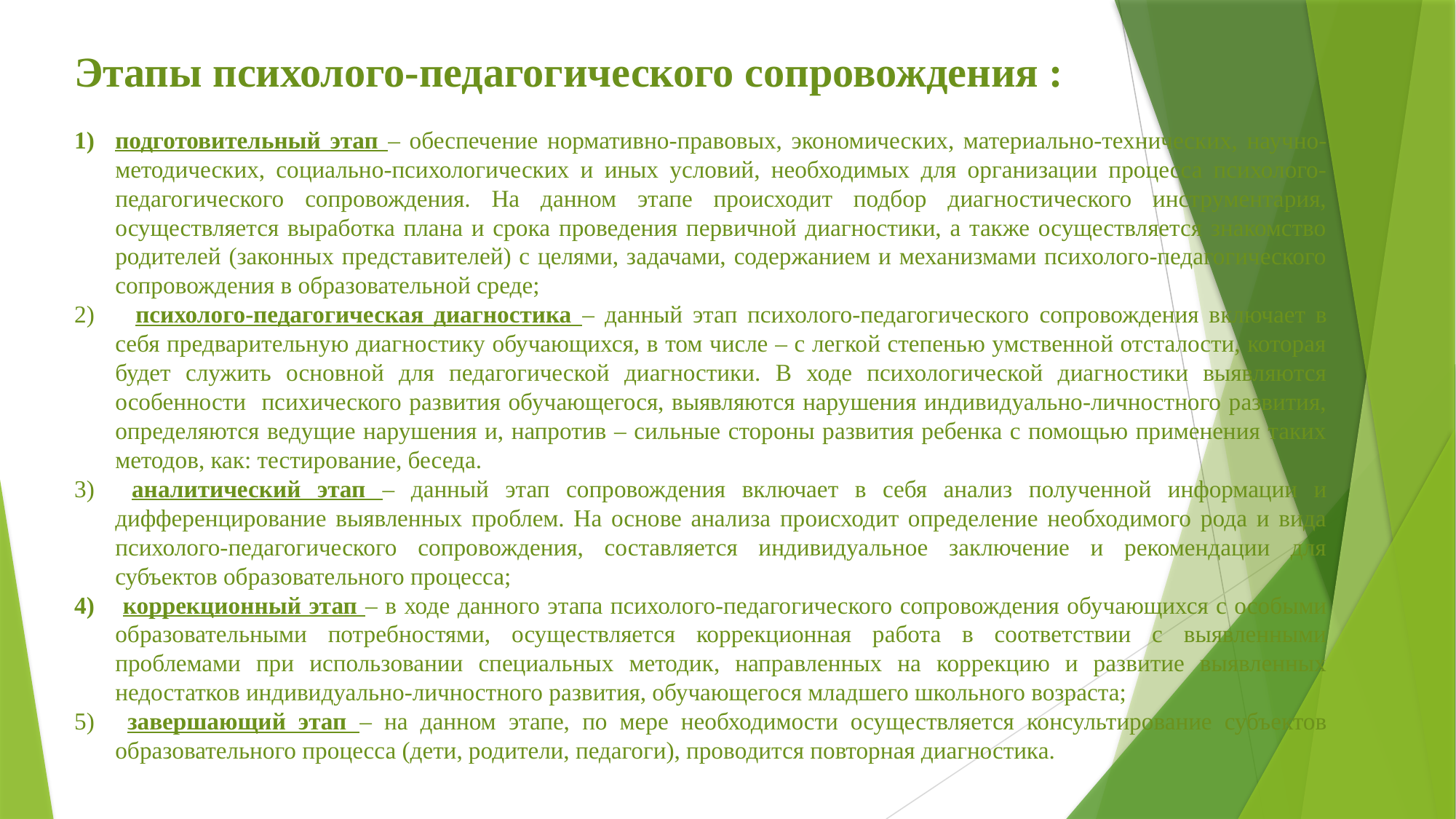

Этапы психолого-педагогического сопровождения :

подготовительный этап – обеспечение нормативно-правовых, экономических, материально-технических, научно-методических, социально-психологических и иных условий, необходимых для организации процесса психолого-педагогического сопровождения. На данном этапе происходит подбор диагностического инструментария, осуществляется выработка плана и срока проведения первичной диагностики, а также осуществляется знакомство родителей (законных представителей) с целями, задачами, содержанием и механизмами психолого-педагогического сопровождения в образовательной среде;
  психолого-педагогическая диагностика – данный этап психолого-педагогического сопровождения включает в себя предварительную диагностику обучающихся, в том числе – с легкой степенью умственной отсталости, которая будет служить основной для педагогической диагностики. В ходе психологической диагностики выявляются особенности  психического развития обучающегося, выявляются нарушения индивидуально-личностного развития, определяются ведущие нарушения и, напротив – сильные стороны развития ребенка с помощью применения таких методов, как: тестирование, беседа.
 аналитический этап – данный этап сопровождения включает в себя анализ полученной информации и дифференцирование выявленных проблем. На основе анализа происходит определение необходимого рода и вида психолого-педагогического сопровождения, составляется индивидуальное заключение и рекомендации для субъектов образовательного процесса;
 коррекционный этап – в ходе данного этапа психолого-педагогического сопровождения обучающихся с особыми образовательными потребностями, осуществляется коррекционная работа в соответствии с выявленными проблемами при использовании специальных методик, направленных на коррекцию и развитие выявленных недостатков индивидуально-личностного развития, обучающегося младшего школьного возраста;
 завершающий этап – на данном этапе, по мере необходимости осуществляется консультирование субъектов образовательного процесса (дети, родители, педагоги), проводится повторная диагностика.